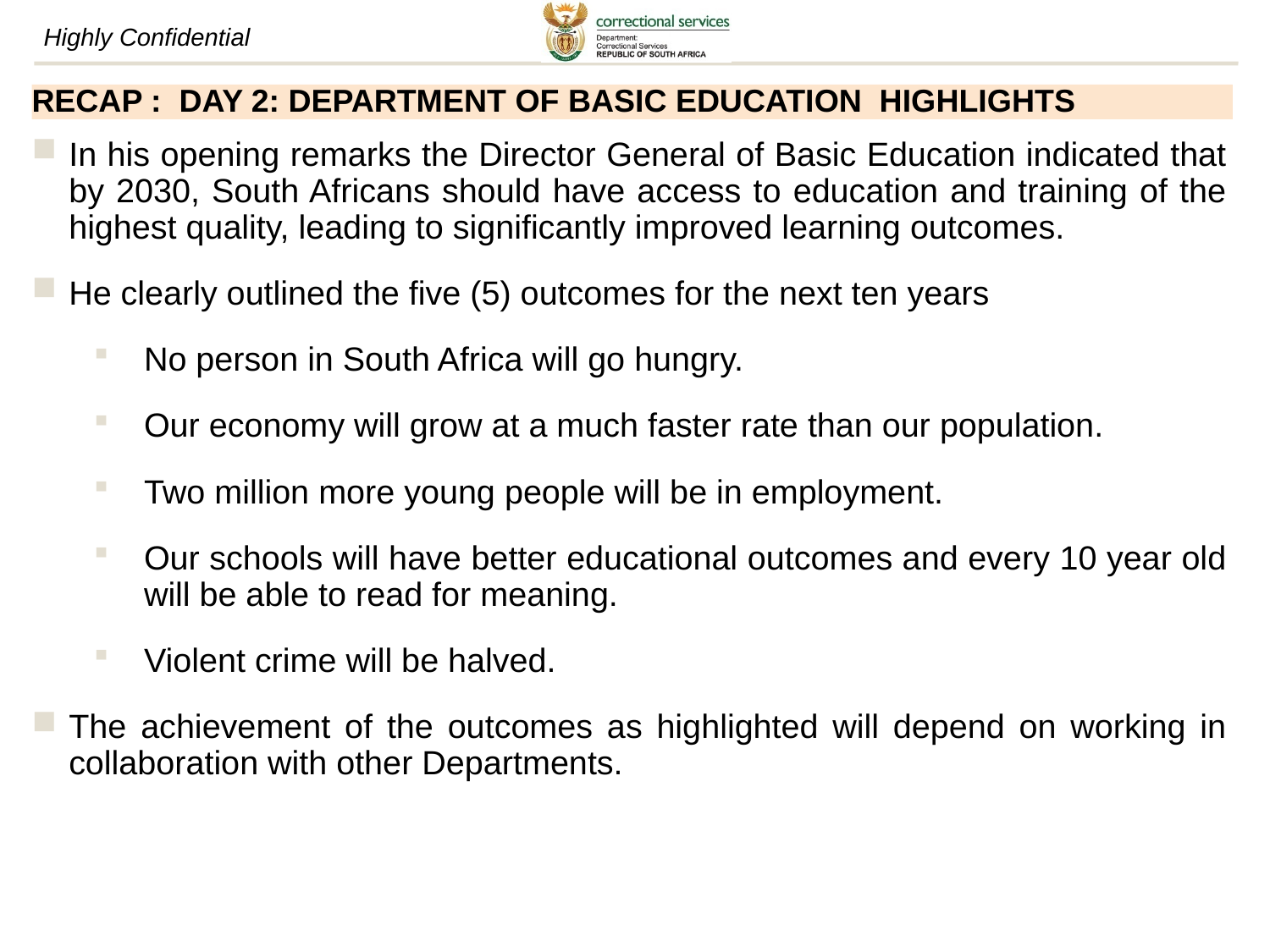

# RECAP :  DAY 2: DEPARTMENT OF BASIC EDUCATION  HIGHLIGHTS
In his opening remarks the Director General of Basic Education indicated that by 2030, South Africans should have access to education and training of the highest quality, leading to significantly improved learning outcomes.
He clearly outlined the five (5) outcomes for the next ten years
No person in South Africa will go hungry.
Our economy will grow at a much faster rate than our population.
Two million more young people will be in employment.
Our schools will have better educational outcomes and every 10 year old will be able to read for meaning.
Violent crime will be halved.
The achievement of the outcomes as highlighted will depend on working in collaboration with other Departments.